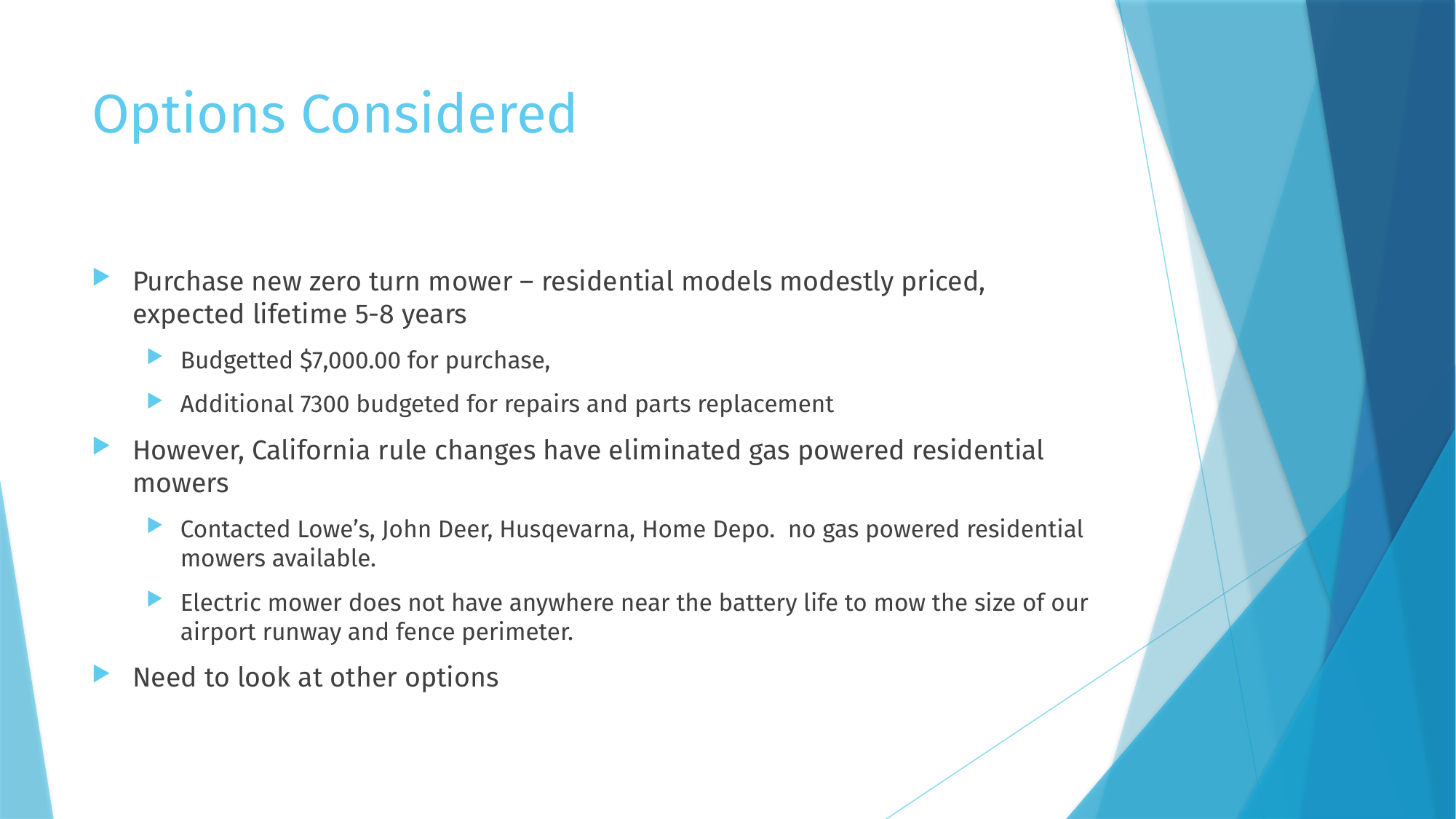

# Options Considered
Purchase new zero turn mower – residential models modestly priced, expected lifetime 5-8 years
Budgetted $7,000.00 for purchase,
Additional 7300 budgeted for repairs and parts replacement
However, California rule changes have eliminated gas powered residential mowers
Contacted Lowe’s, John Deer, Husqevarna, Home Depo.  no gas powered residential mowers available.
Electric mower does not have anywhere near the battery life to mow the size of our airport runway and fence perimeter.
Need to look at other options